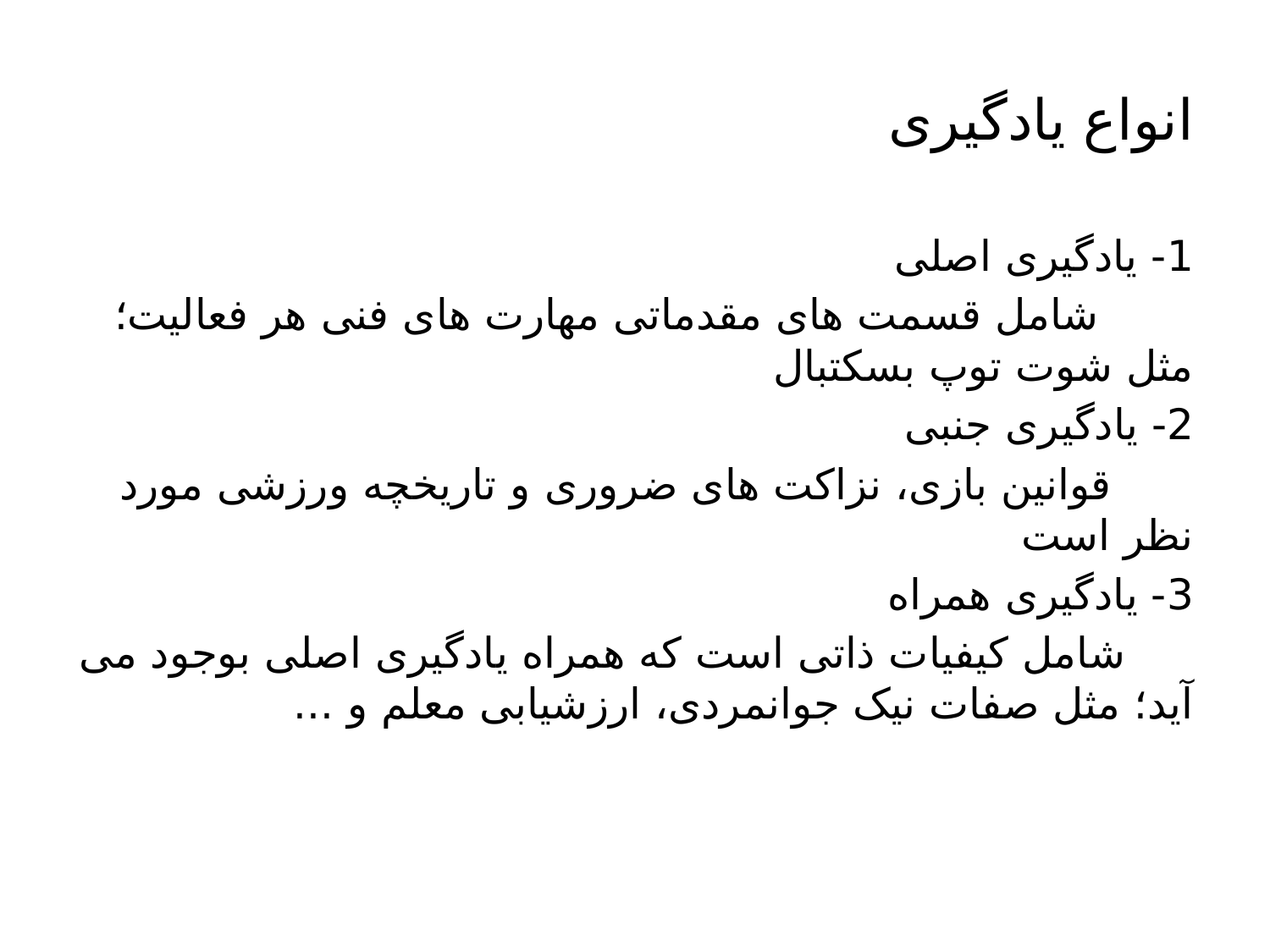

# انواع یادگیری
1- یادگیری اصلی
       شامل قسمت های مقدماتی مهارت های فنی هر فعالیت؛ مثل شوت توپ بسکتبال
2- یادگیری جنبی
      قوانین بازی، نزاکت های ضروری و تاریخچه ورزشی مورد نظر است
3- یادگیری همراه
     شامل کیفیات ذاتی است که همراه یادگیری اصلی بوجود می آید؛ مثل صفات نیک جوانمردی، ارزشیابی معلم و ...